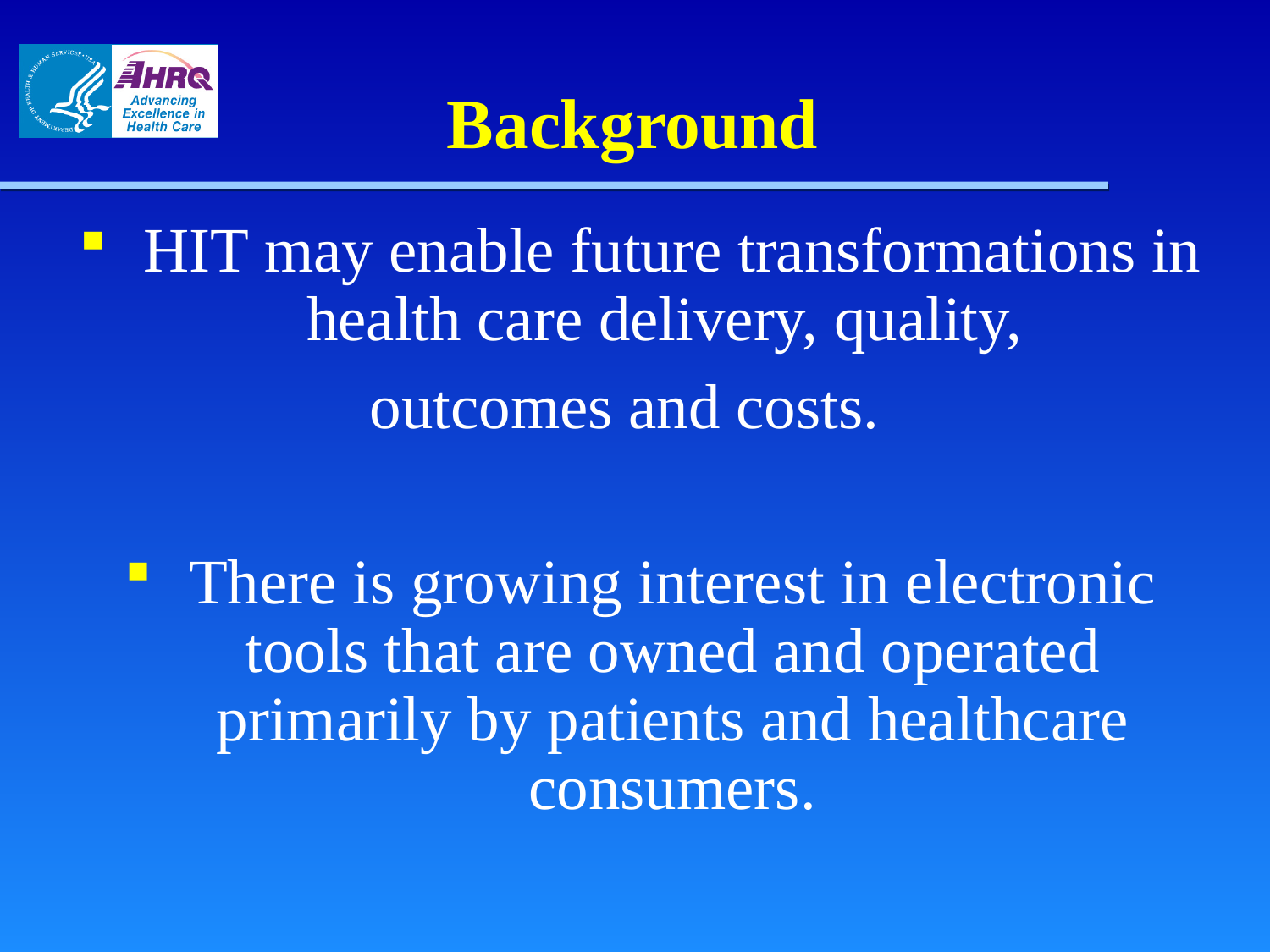

# Background
HIT may enable future transformations in health care delivery, quality,
outcomes and costs.

There is growing interest in electronic tools that are owned and operated primarily by patients and healthcare consumers.